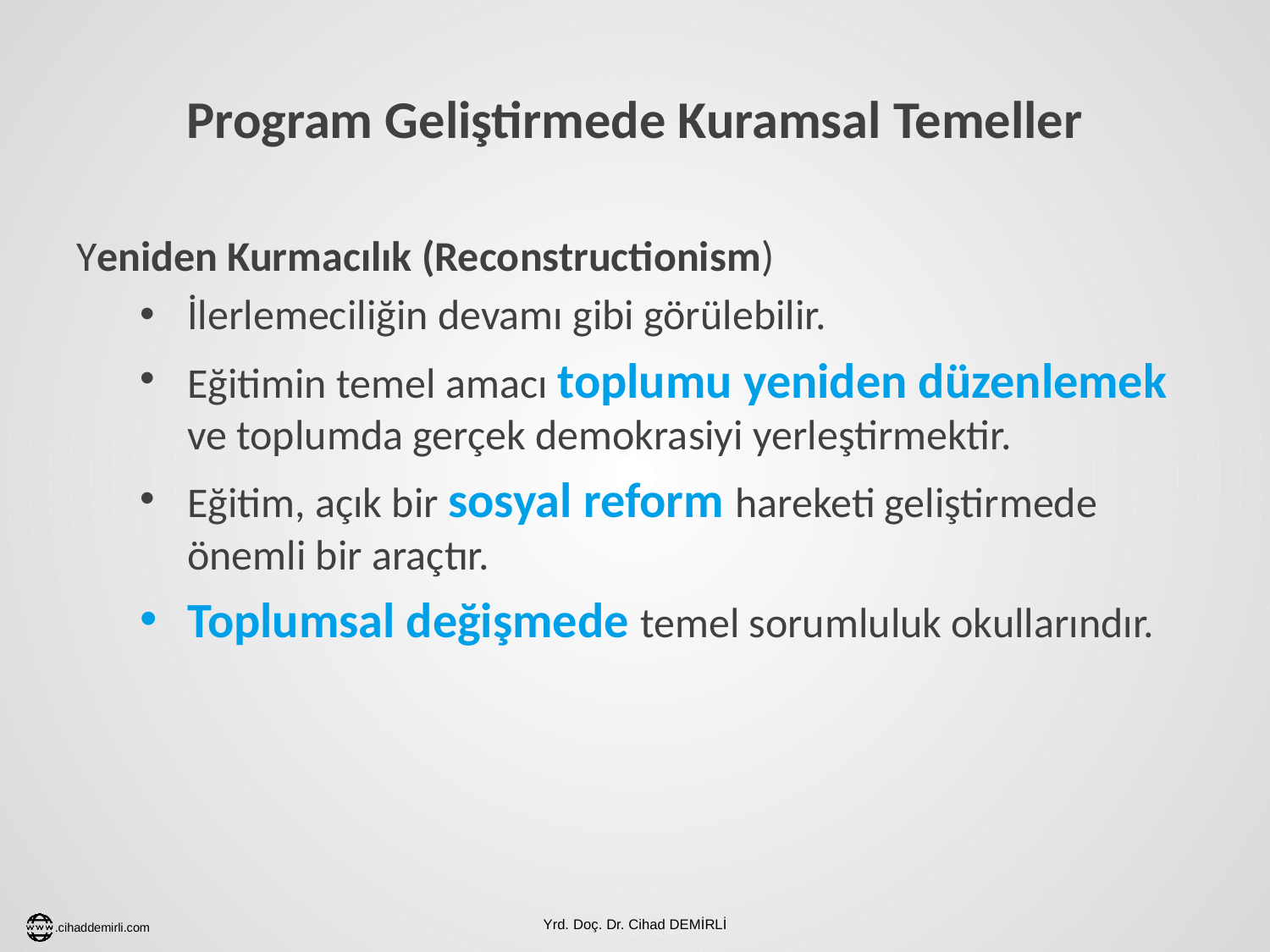

# Program Geliştirmede Kuramsal Temeller
Yeniden Kurmacılık (Reconstructionism)
İlerlemeciliğin devamı gibi görülebilir.
Eğitimin temel amacı toplumu yeniden düzenlemek ve toplumda gerçek demokrasiyi yerleştirmektir.
Eğitim, açık bir sosyal reform hareketi geliştirmede önemli bir araçtır.
Toplumsal değişmede temel sorumluluk okullarındır.